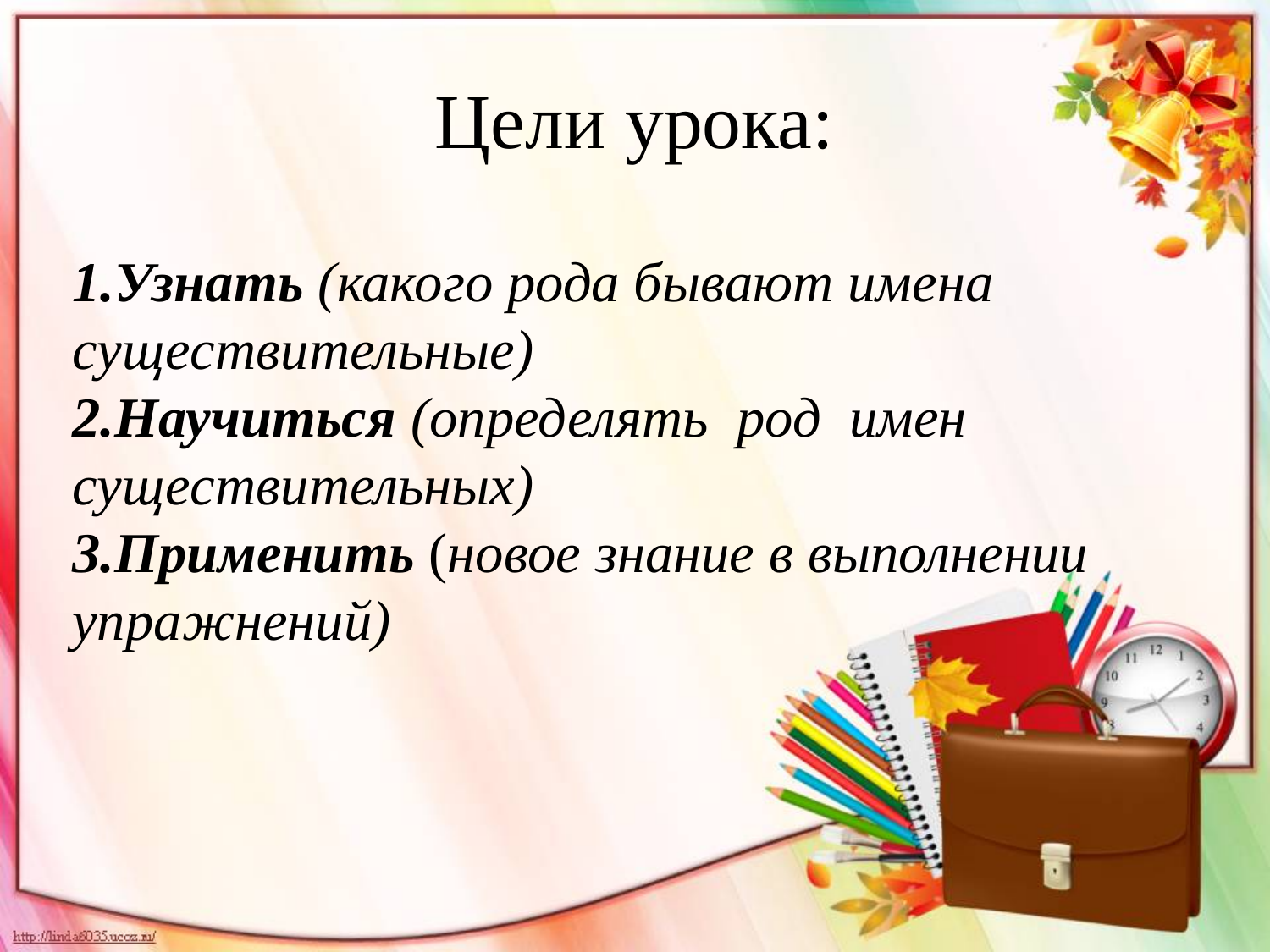

# Цели урока:

Узнать (какого рода бывают имена существительные)
Научиться (определять  род  имен существительных)
Применить (новое знание в выполнении упражнений)